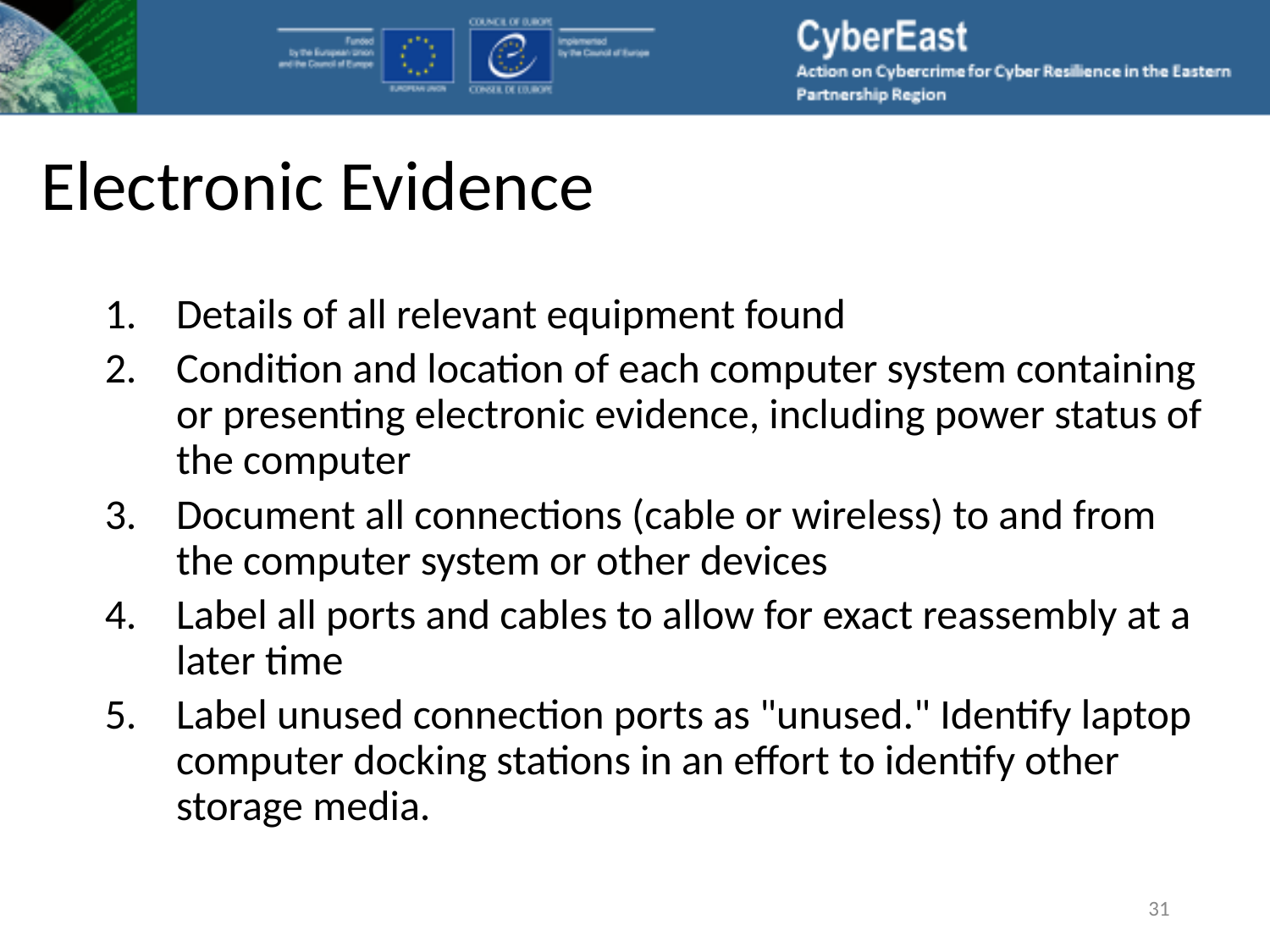

# Electronic Evidence
Details of all relevant equipment found
Condition and location of each computer system containing or presenting electronic evidence, including power status of the computer
Document all connections (cable or wireless) to and from the computer system or other devices
Label all ports and cables to allow for exact reassembly at a later time
Label unused connection ports as "unused." Identify laptop computer docking stations in an effort to identify other storage media.

31